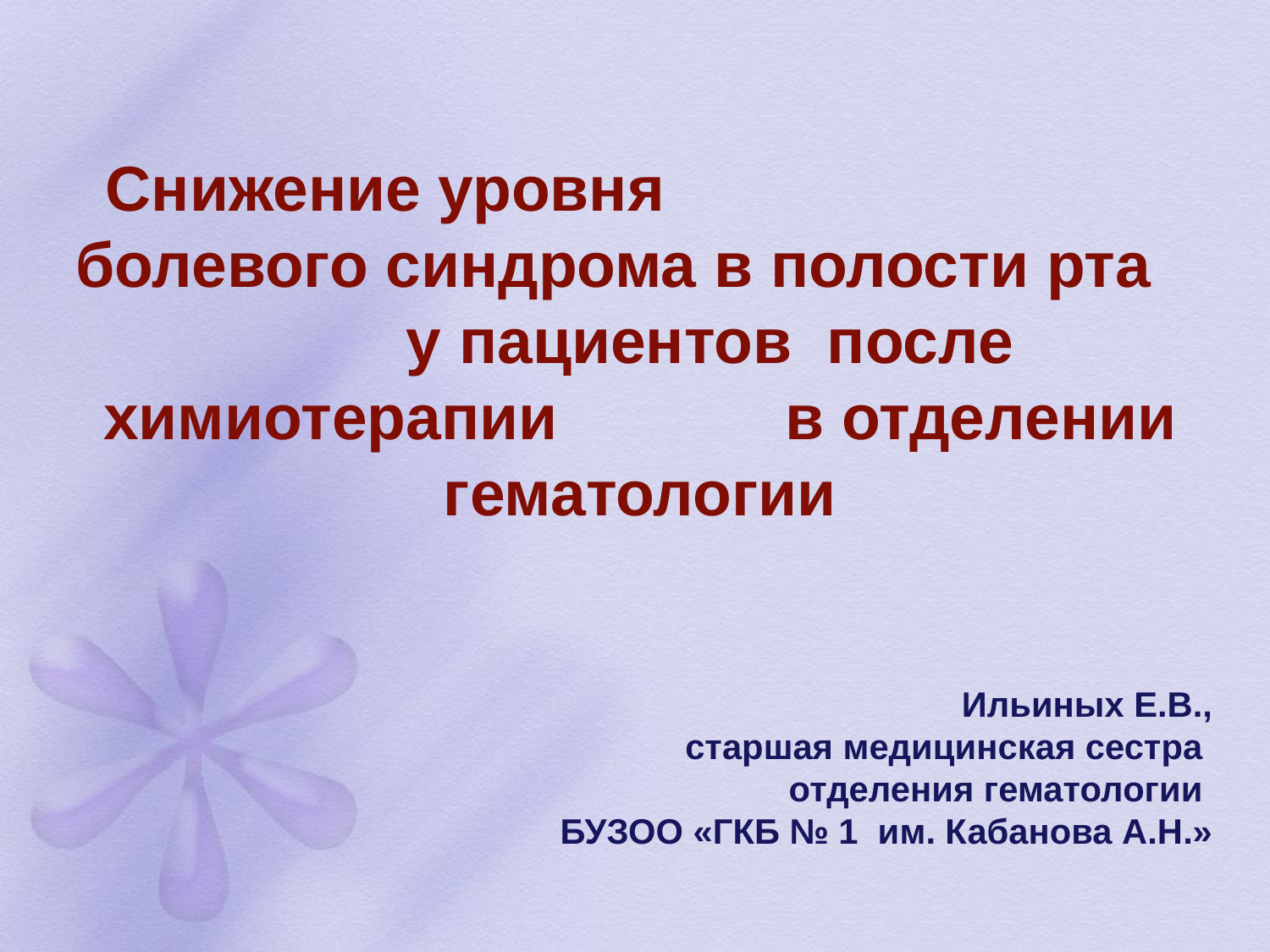

# Снижение уровня                              болевого синдрома в полости рта            у пациентов  после химиотерапии             в отделении гематологии
Ильиных Е.В.,
старшая медицинская сестра
отделения гематологии
БУЗОО «ГКБ № 1  им. Кабанова А.Н.»